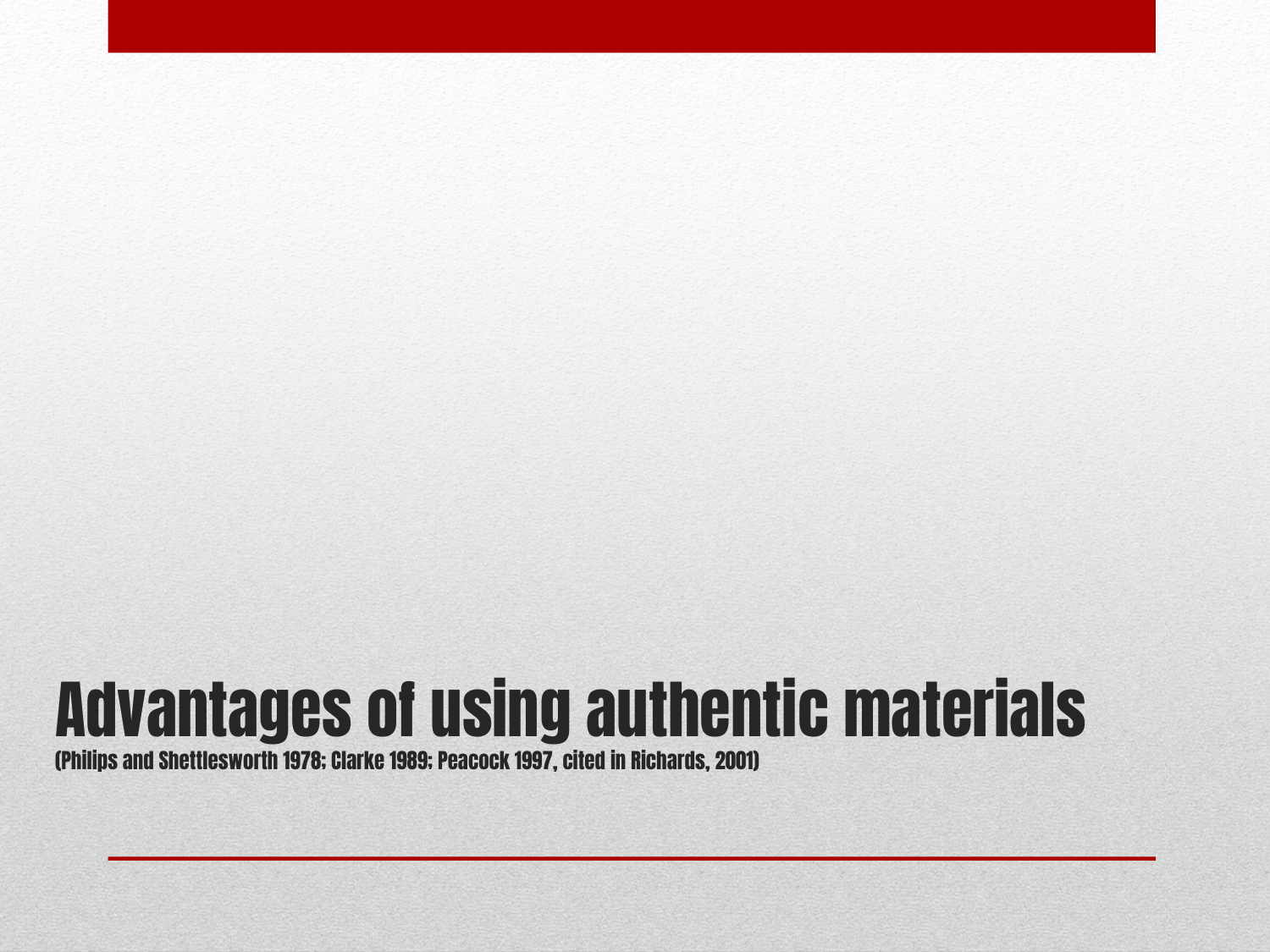

# Advantages of using authentic materials (Philips and Shettlesworth 1978; Clarke 1989; Peacock 1997, cited in Richards, 2001)